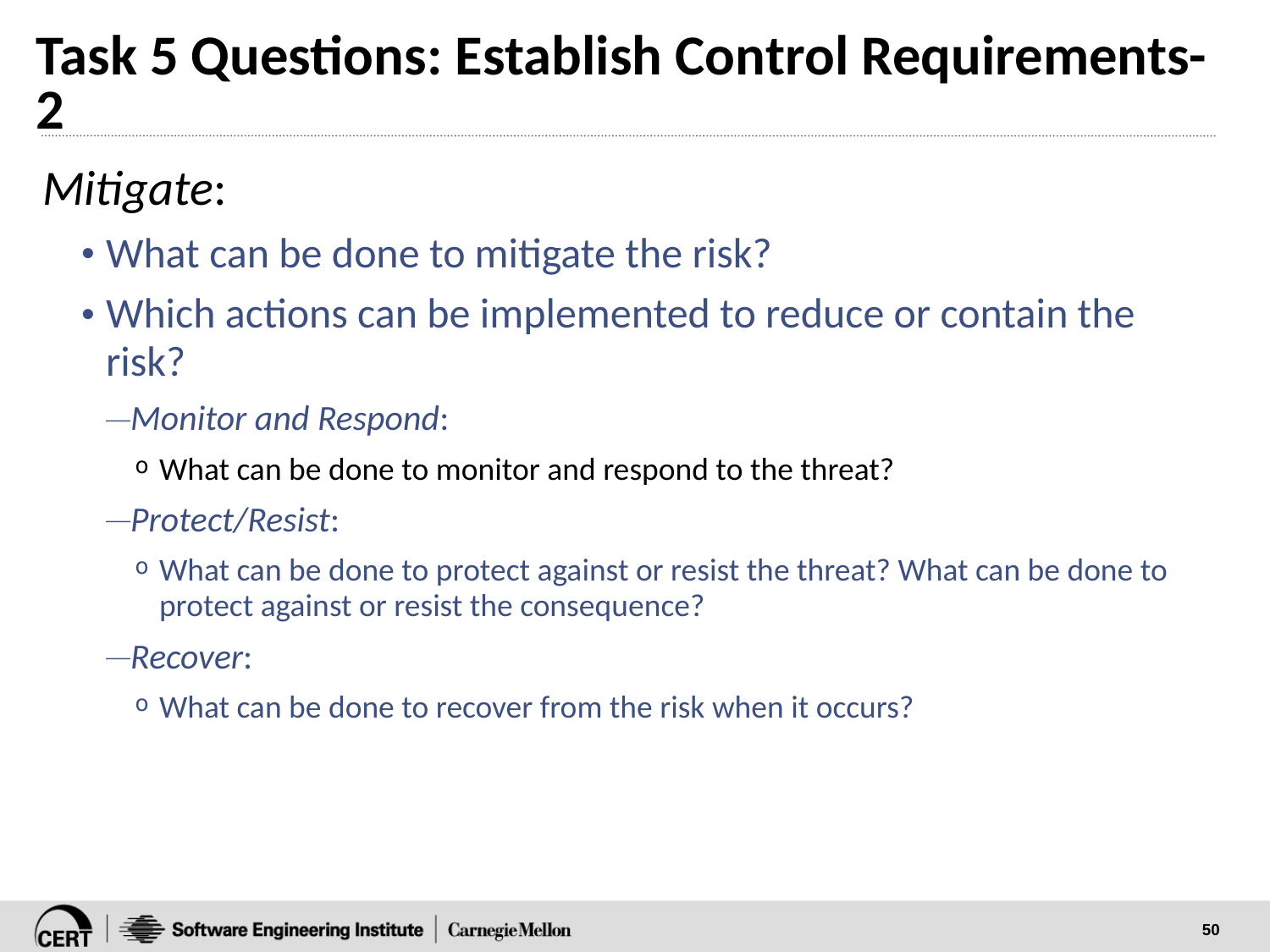

# Task 5 Questions: Establish Control Requirements-2
Mitigate:
What can be done to mitigate the risk?
Which actions can be implemented to reduce or contain the risk?
Monitor and Respond:
What can be done to monitor and respond to the threat?
Protect/Resist:
What can be done to protect against or resist the threat? What can be done to protect against or resist the consequence?
Recover:
What can be done to recover from the risk when it occurs?